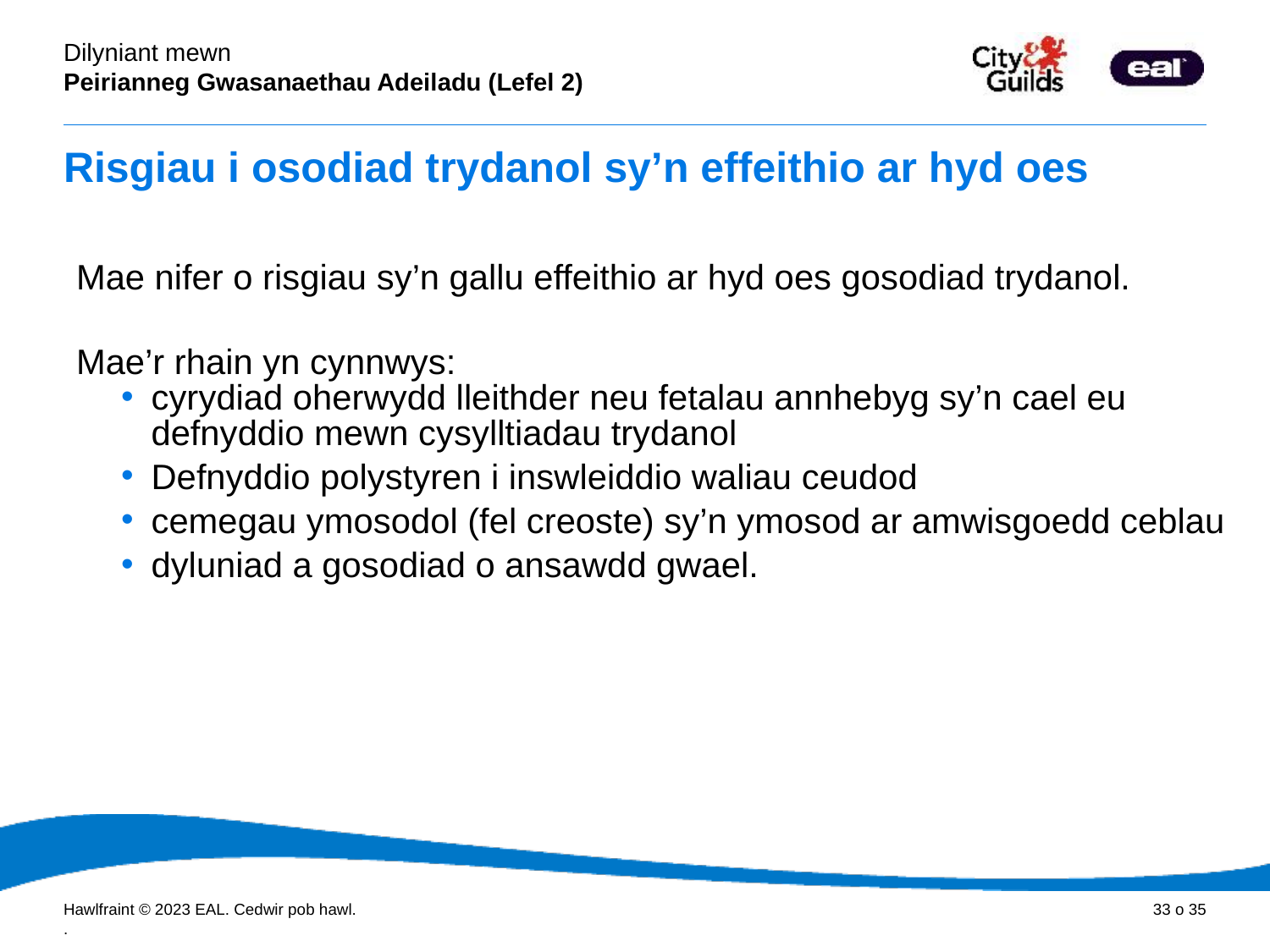

# Risgiau i osodiad trydanol sy’n effeithio ar hyd oes
Mae nifer o risgiau sy’n gallu effeithio ar hyd oes gosodiad trydanol.

Mae’r rhain yn cynnwys:
cyrydiad oherwydd lleithder neu fetalau annhebyg sy’n cael eu defnyddio mewn cysylltiadau trydanol
Defnyddio polystyren i inswleiddio waliau ceudod
cemegau ymosodol (fel creoste) sy’n ymosod ar amwisgoedd ceblau
dyluniad a gosodiad o ansawdd gwael.